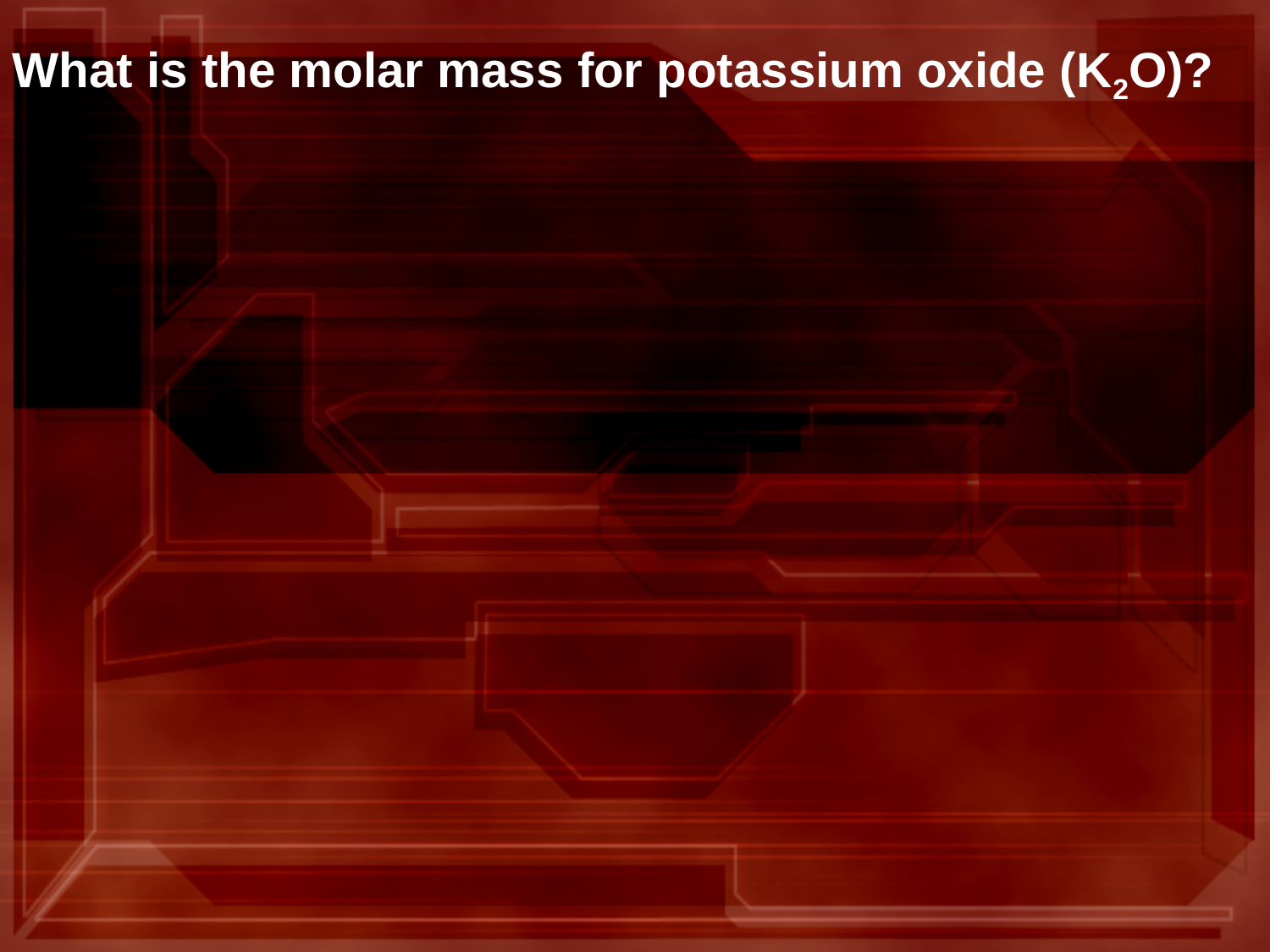

What is the molar mass for potassium oxide (K2O)?